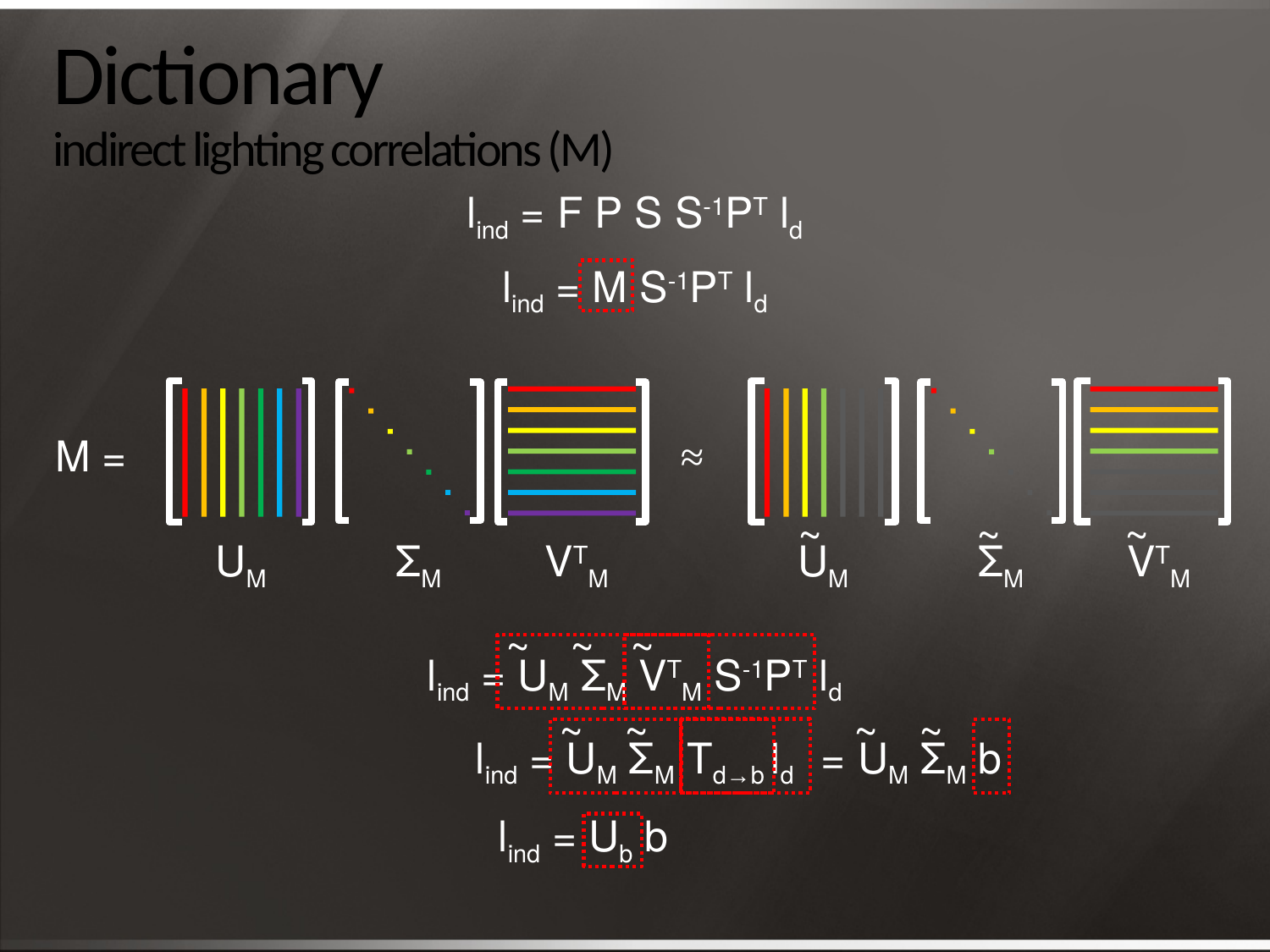

# Dictionary indirect lighting correlations (M)
lind = F P S S-1PT ld
lind = M S-1PT ld

M =
UM
ΣM
VTM

 ≈
~
~
~
UM
ΣM
VTM
~
~
~
lind = UM ΣM VTM S-1PT ld

~
~
lind = UM ΣM Td→b ld
~
~
= UM ΣM b

lind = Ub b